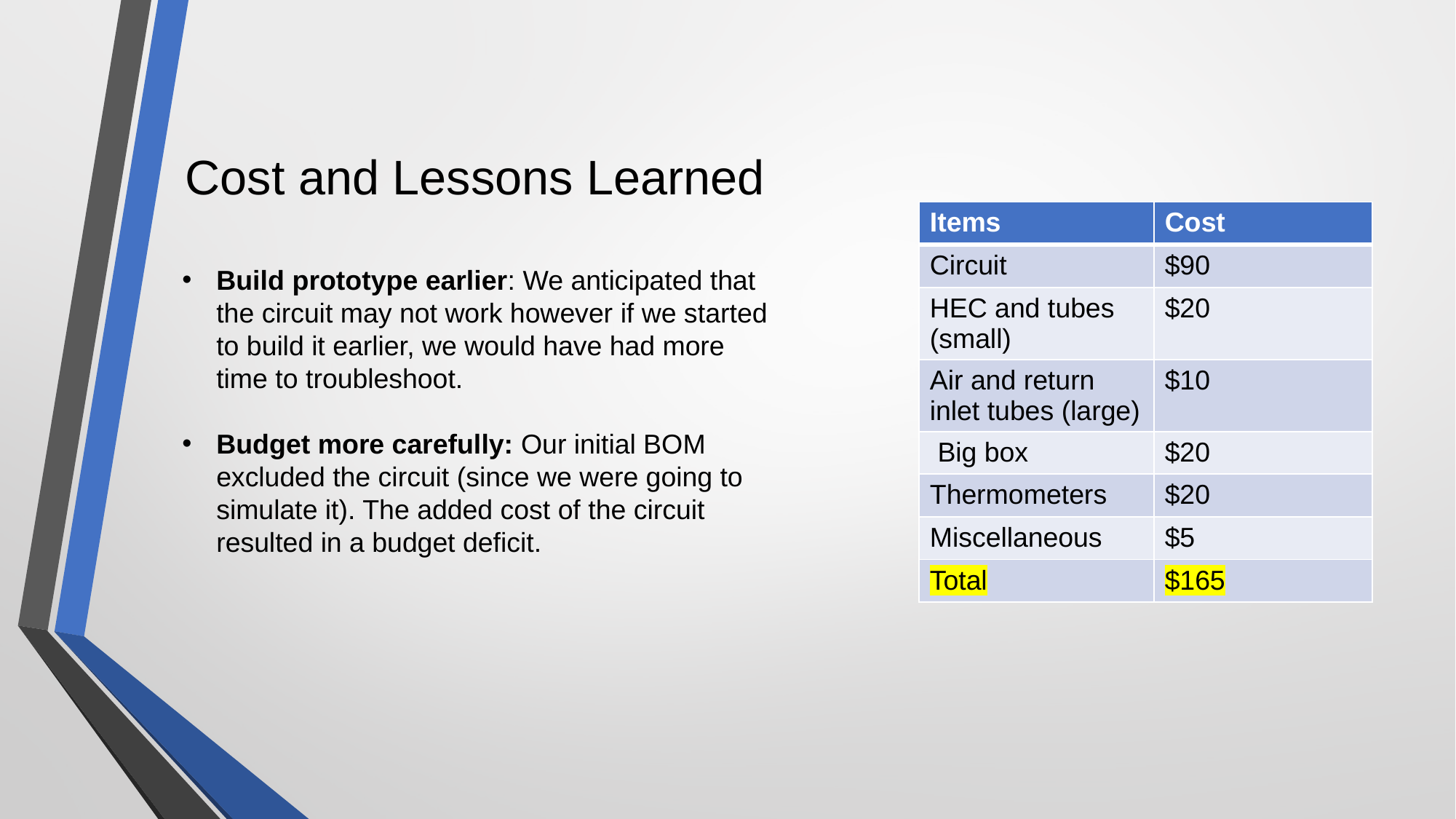

Cost and Lessons Learned

Build prototype earlier: We anticipated that the circuit may not work however if we started to build it earlier, we would have had more time to troubleshoot.

Budget more carefully: Our initial BOM excluded the circuit (since we were going to simulate it). The added cost of the circuit resulted in a budget deficit.
| Items | Cost |
| --- | --- |
| Circuit | $90 |
| HEC and tubes (small) | $20 |
| Air and return inlet tubes (large) | $10 |
| Big box | $20 |
| Thermometers | $20 |
| Miscellaneous | $5 |
| Total | $165 |